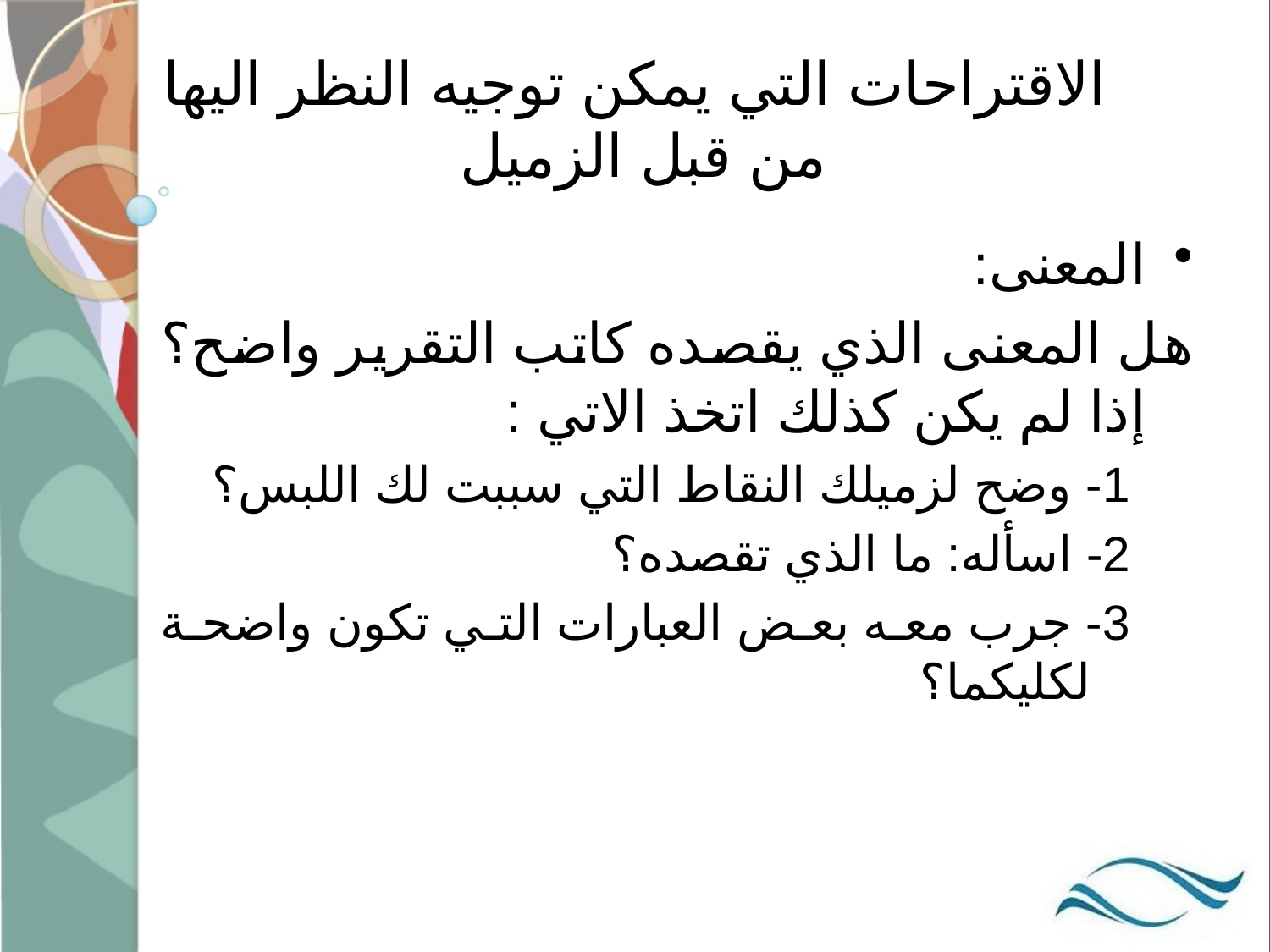

# الاقتراحات التي يمكن توجيه النظر اليها من قبل الزميل
المعنى:
	هل المعنى الذي يقصده كاتب التقرير واضح؟ إذا لم يكن كذلك اتخذ الاتي :
1- وضح لزميلك النقاط التي سببت لك اللبس؟
2- اسأله: ما الذي تقصده؟
3- جرب معه بعض العبارات التي تكون واضحة لكليكما؟